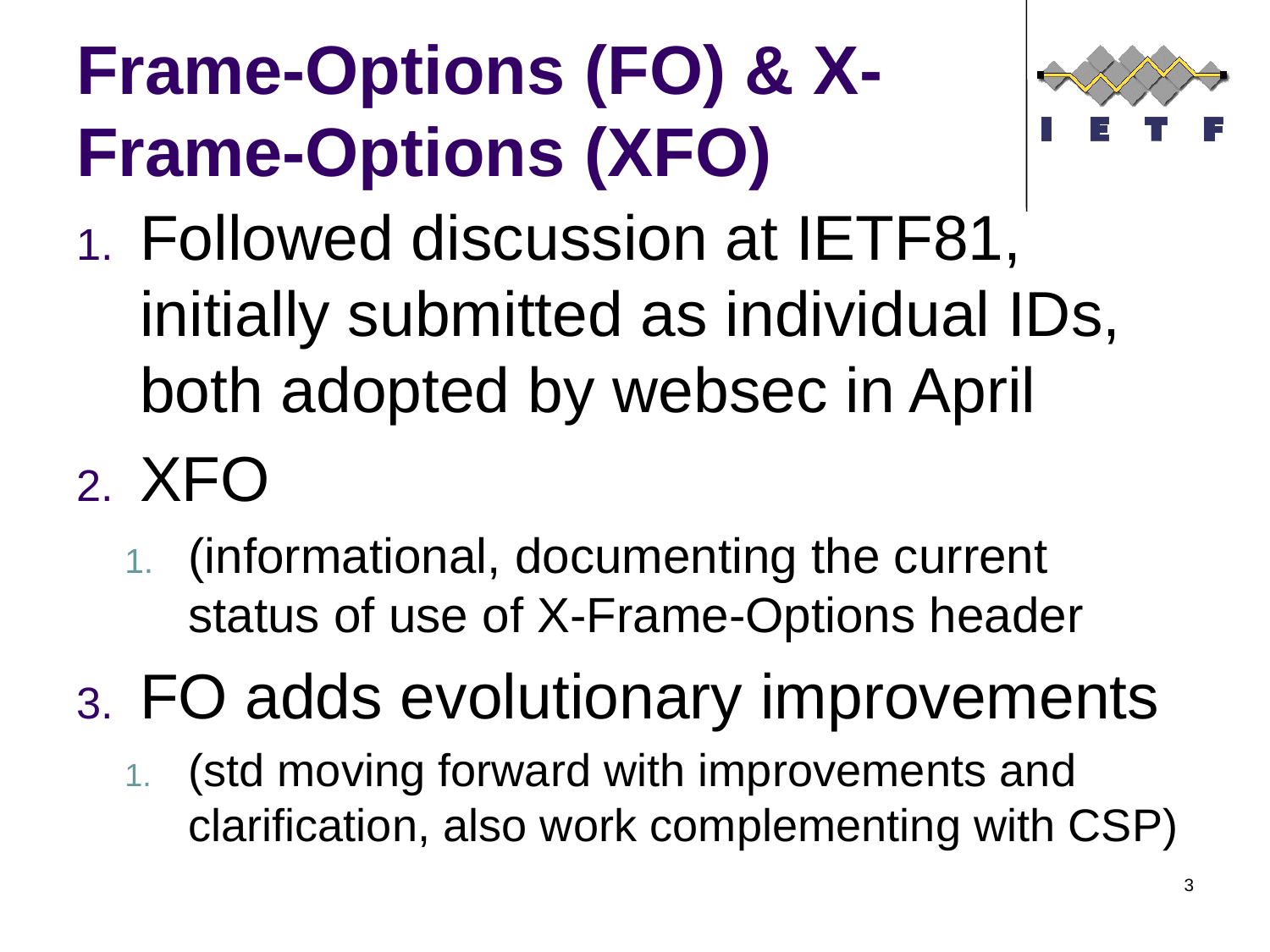

# Frame-Options (FO) & X-Frame-Options (XFO)
Followed discussion at IETF81, initially submitted as individual IDs, both adopted by websec in April
XFO
(informational, documenting the current status of use of X-Frame-Options header
FO adds evolutionary improvements
(std moving forward with improvements and clarification, also work complementing with CSP)
3